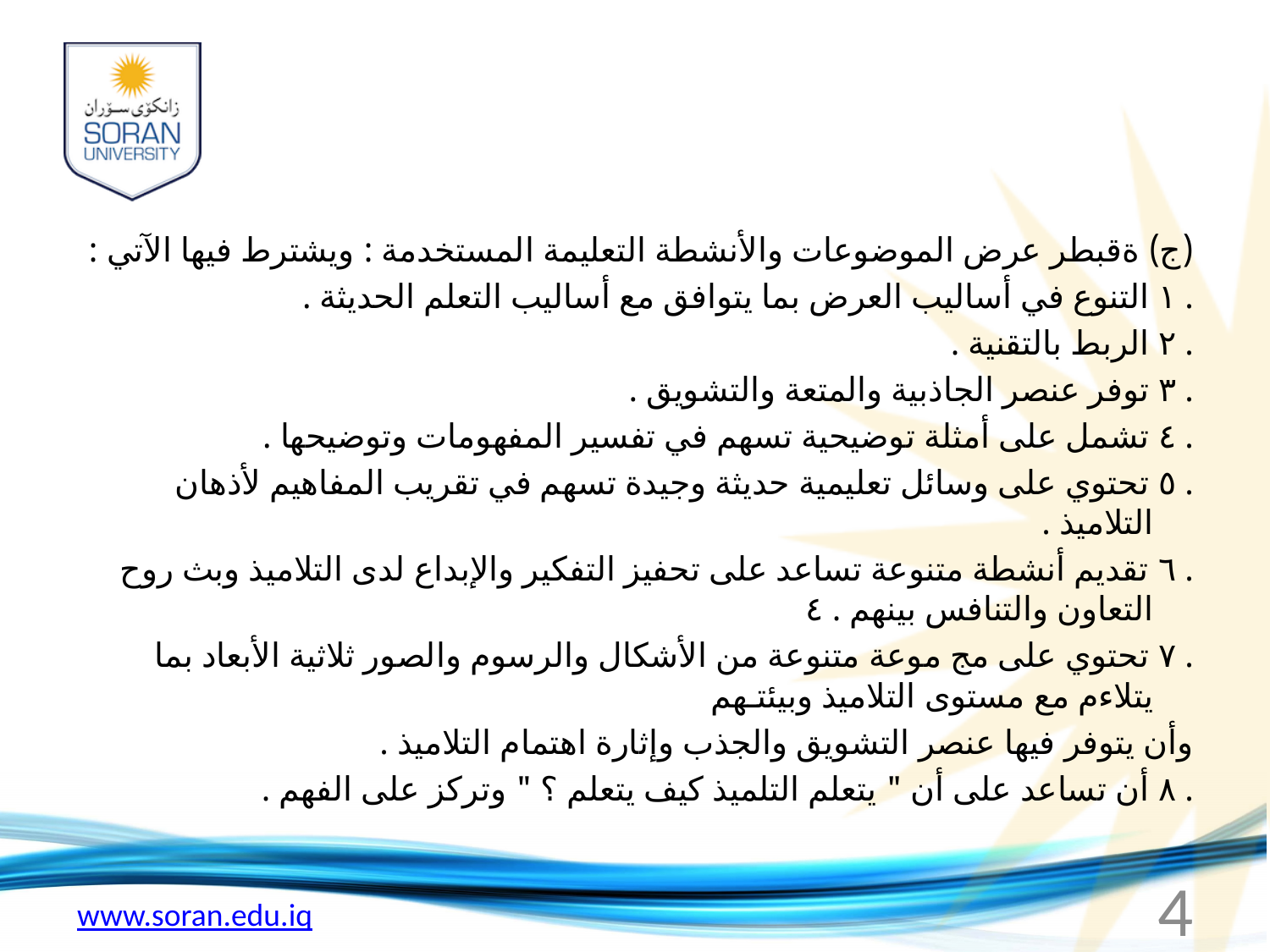

(ج) ةقبطر عرض الموضوعات والأنشطة التعليمة المستخدمة : ويشترط فيها الآتي :
. ١ التنوع في أساليب العرض بما يتوافق مع أساليب التعلم الحديثة .
. ٢ الربط بالتقنية .
. ٣ توفر عنصر الجاذبية والمتعة والتشويق .
. ٤ تشمل على أمثلة توضيحية تسهم في تفسير المفهومات وتوضيحها .
. ٥ تحتوي على وسائل تعليمية حديثة وجيدة تسهم في تقريب المفاهيم لأذهان التلاميذ .
. ٦ تقديم أنشطة متنوعة تساعد على تحفيز التفكير والإبداع لدى التلاميذ وبث روح التعاون والتنافس بينهم . ٤
. ٧ تحتوي على مج موعة متنوعة من الأشكال والرسوم والصور ثلاثية الأبعاد بما يتلاءم مع مستوى التلاميذ وبيئتـهم
وأن يتوفر فيها عنصر التشويق والجذب وإثارة اهتمام التلاميذ .
. ٨ أن تساعد على أن " يتعلم التلميذ كيف يتعلم ؟ " وتركز على الفهم .

4